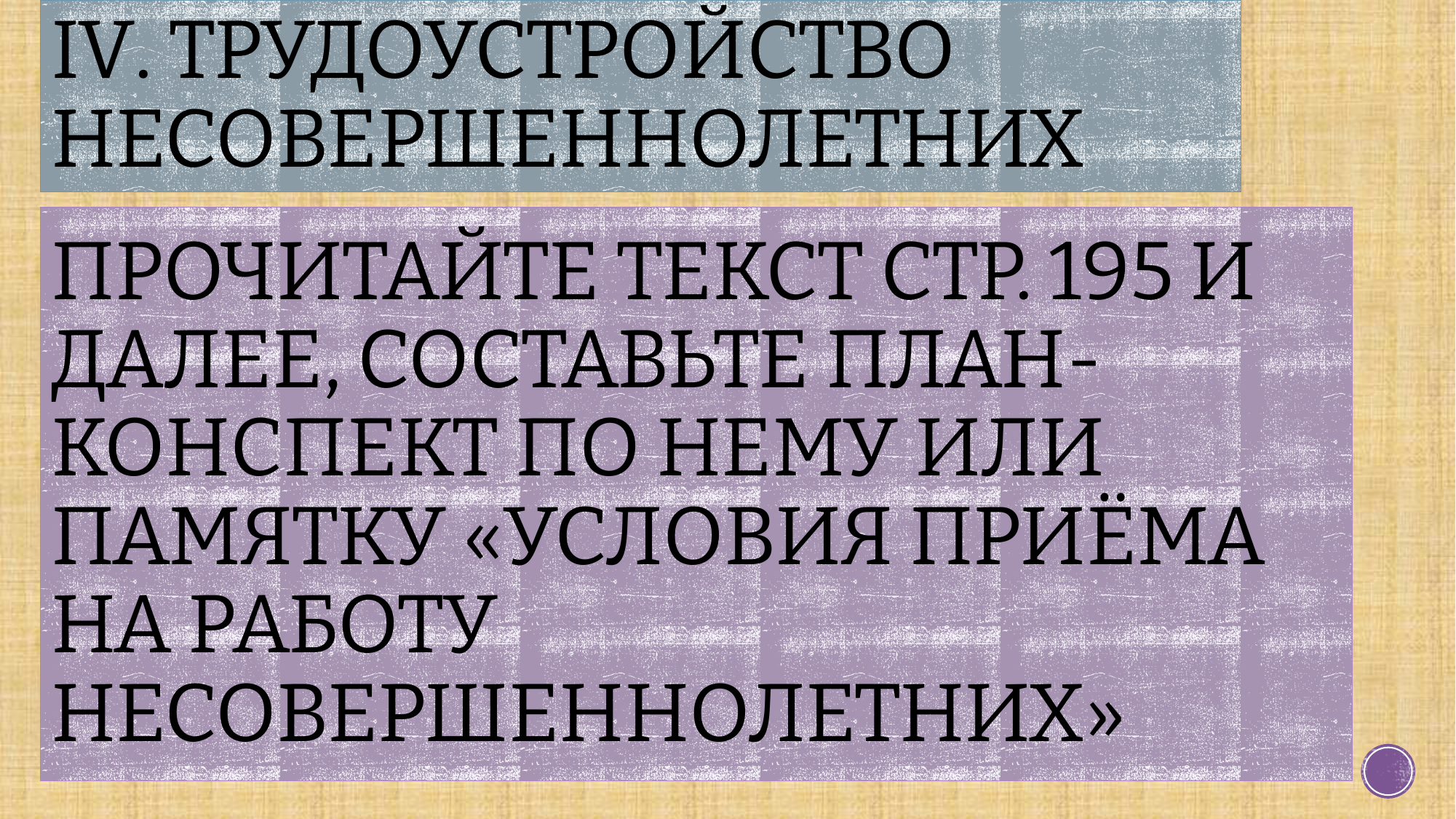

# IV. Трудоустройство несовершеннолетних
Прочитайте текст Стр. 195 и далее, составьте план-конспект по нему или памятку «условия приёма на работу несовершеннолетних»